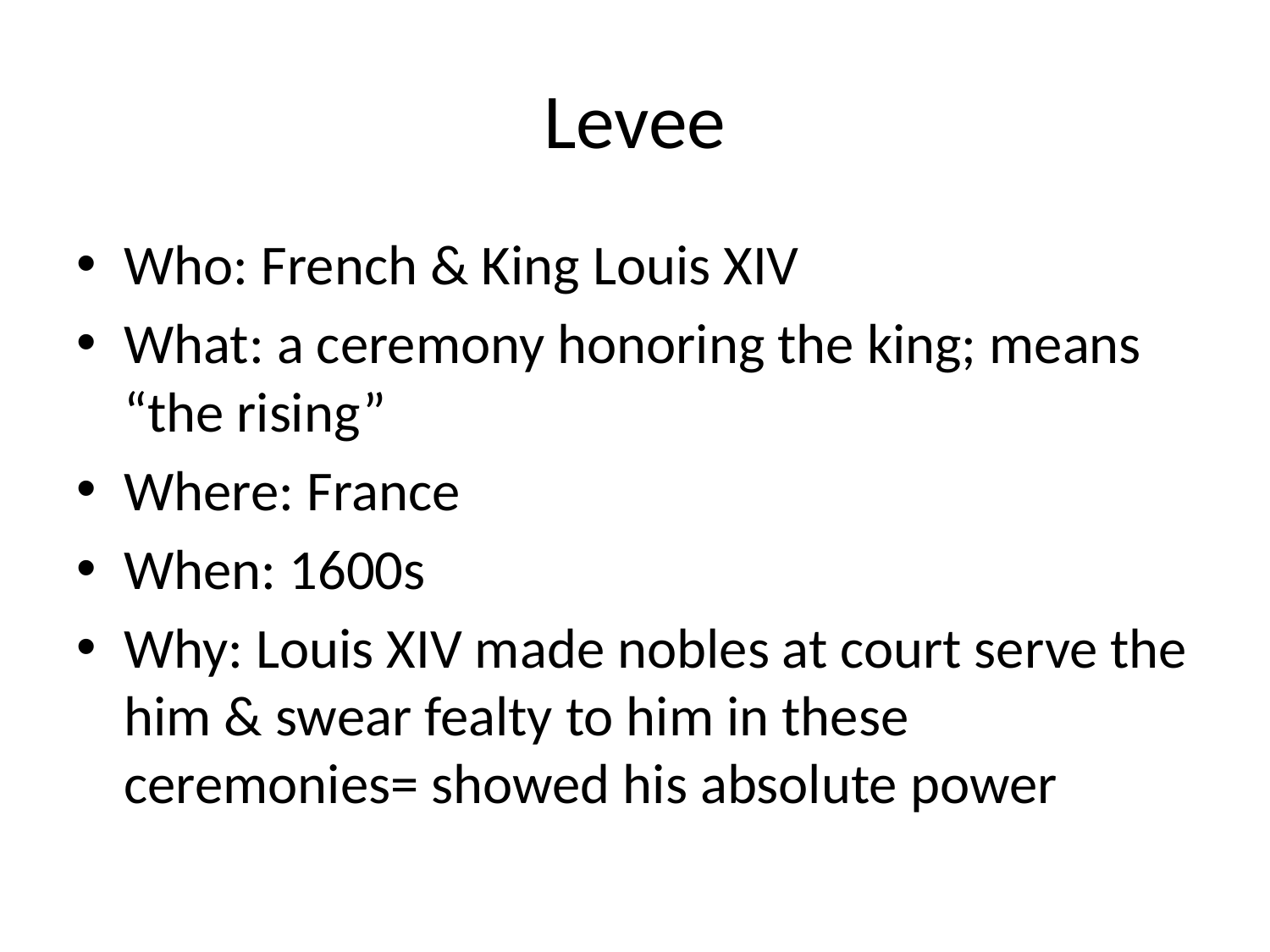

# Levee
Who: French & King Louis XIV
What: a ceremony honoring the king; means “the rising”
Where: France
When: 1600s
Why: Louis XIV made nobles at court serve the him & swear fealty to him in these ceremonies= showed his absolute power